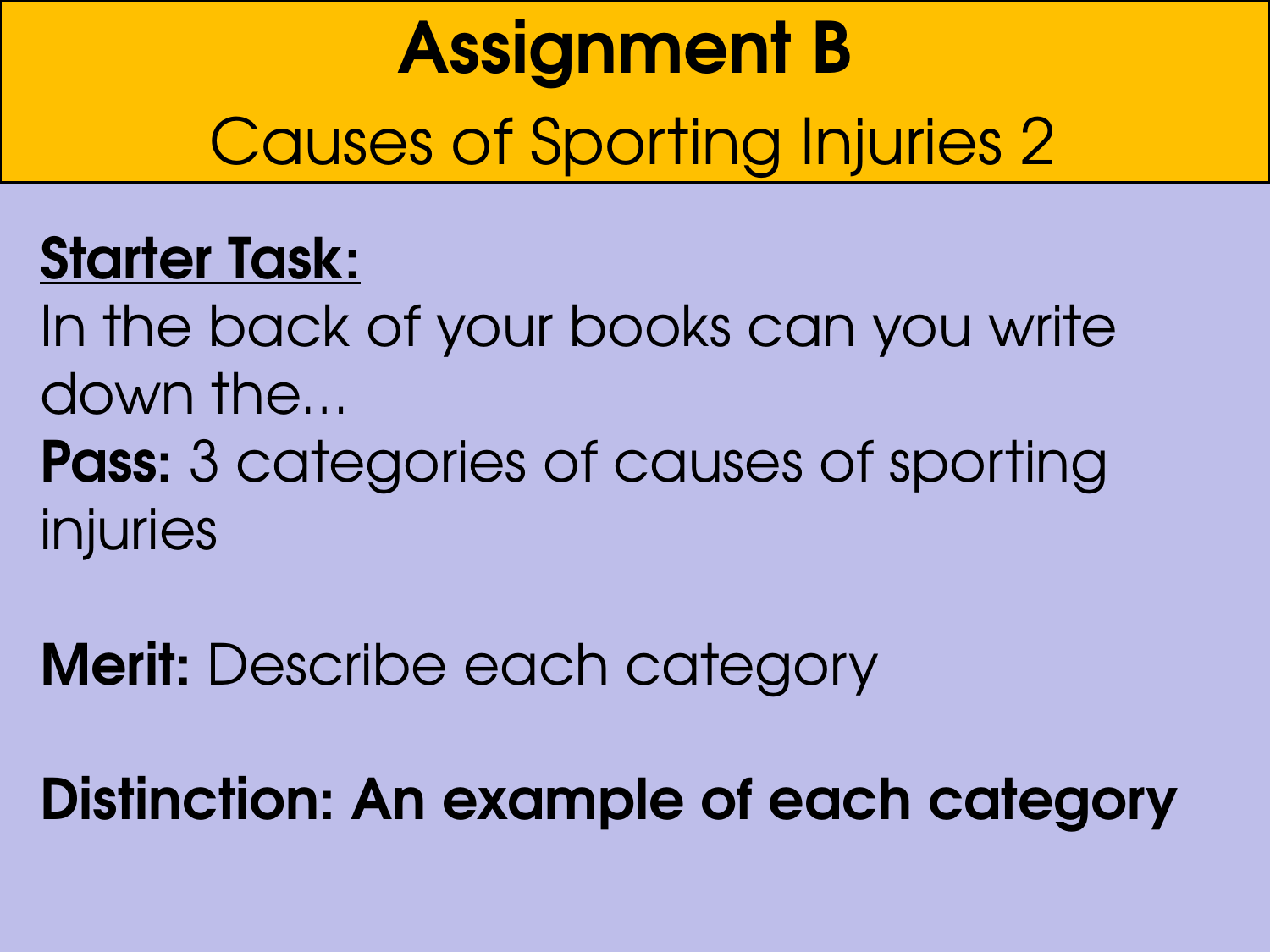

# Assignment B Causes of Sporting Injuries 2
Starter Task:
In the back of your books can you write down the…
Pass: 3 categories of causes of sporting injuries

Merit: Describe each category

Distinction: An example of each category